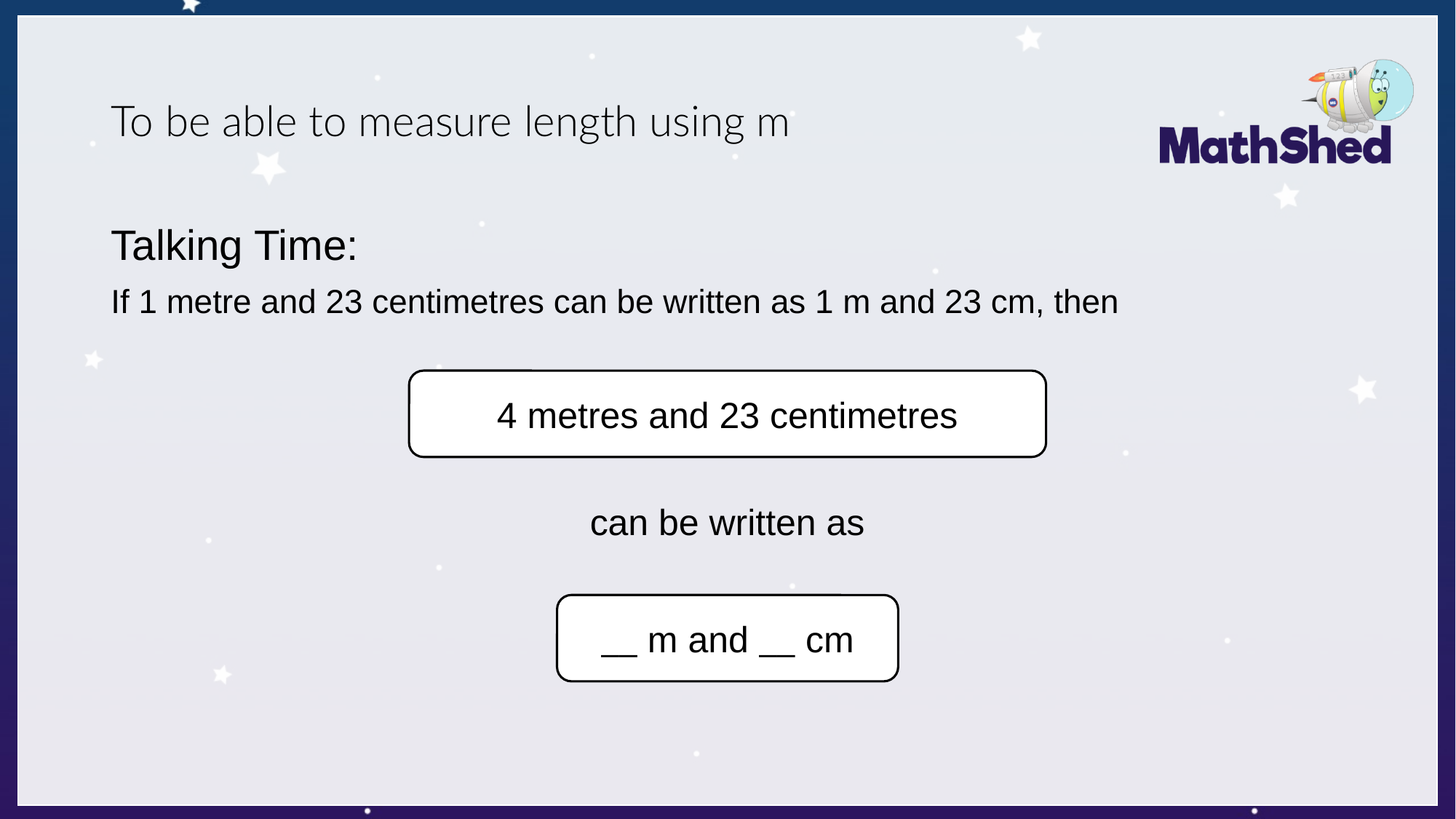

# To be able to measure length using m
Talking Time:
If 1 metre and 23 centimetres can be written as 1 m and 23 cm, then
4 metres and 23 centimetres
can be written as
__ m and __ cm